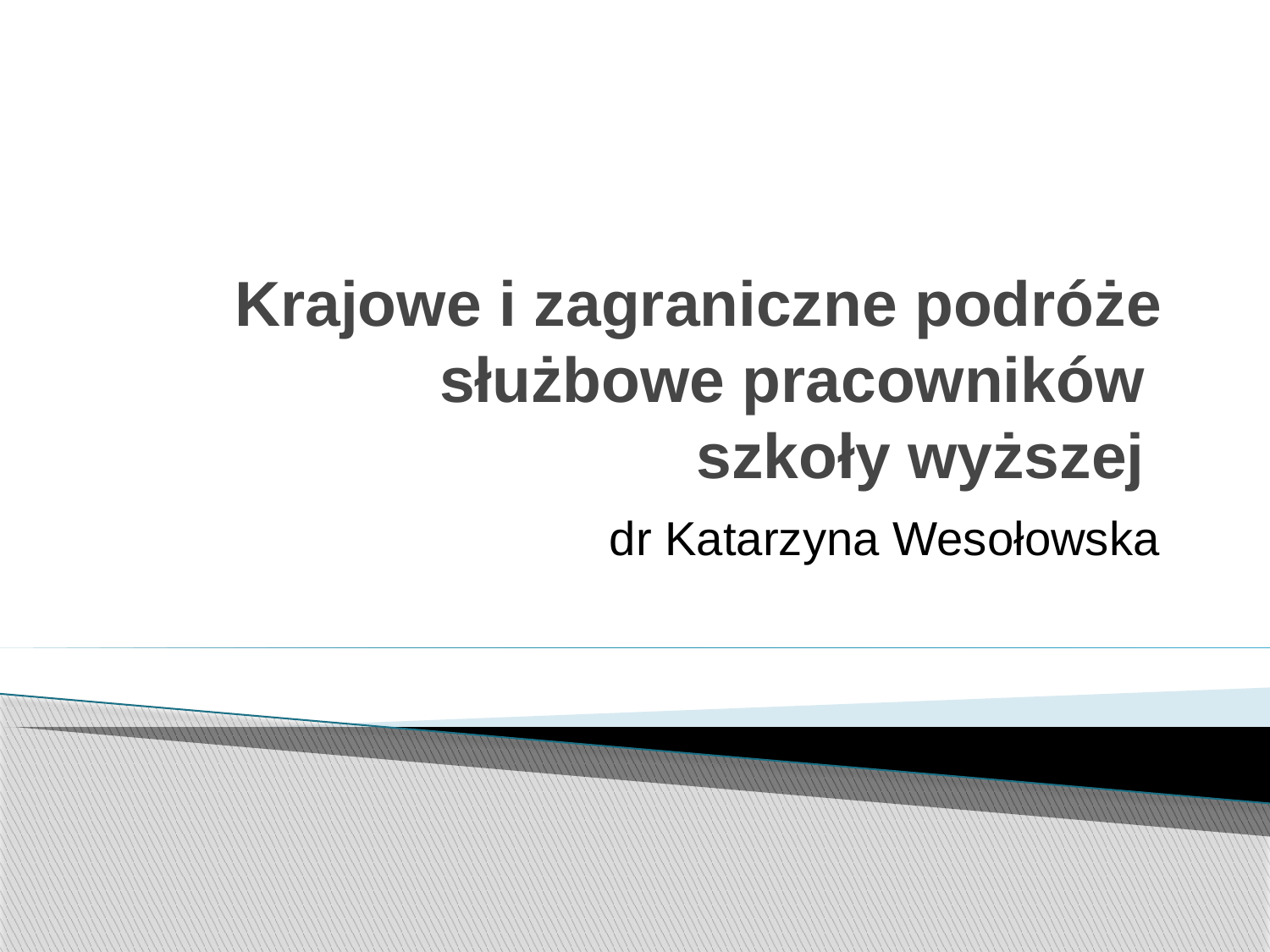

# Krajowe i zagraniczne podróże służbowe pracowników szkoły wyższej
dr Katarzyna Wesołowska